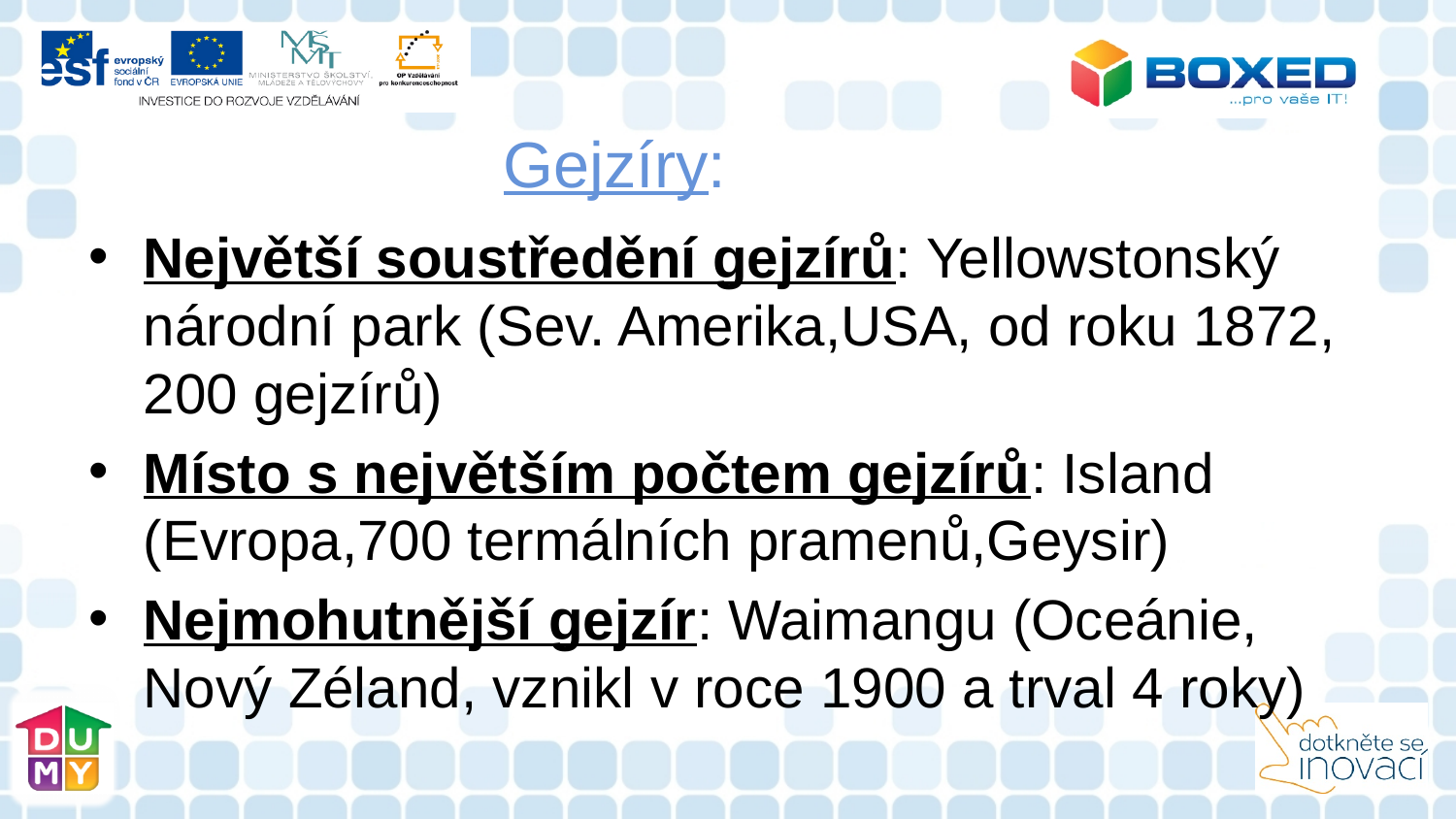

# Gejzíry:
Největší soustředění gejzírů: Yellowstonský národní park (Sev. Amerika,USA, od roku 1872, 200 gejzírů)
Místo s největším počtem gejzírů: Island (Evropa,700 termálních pramenů,Geysir)
Nejmohutnější gejzír: Waimangu (Oceánie, Nový Zéland, vznikl v roce 1900 a trval 4 roky)